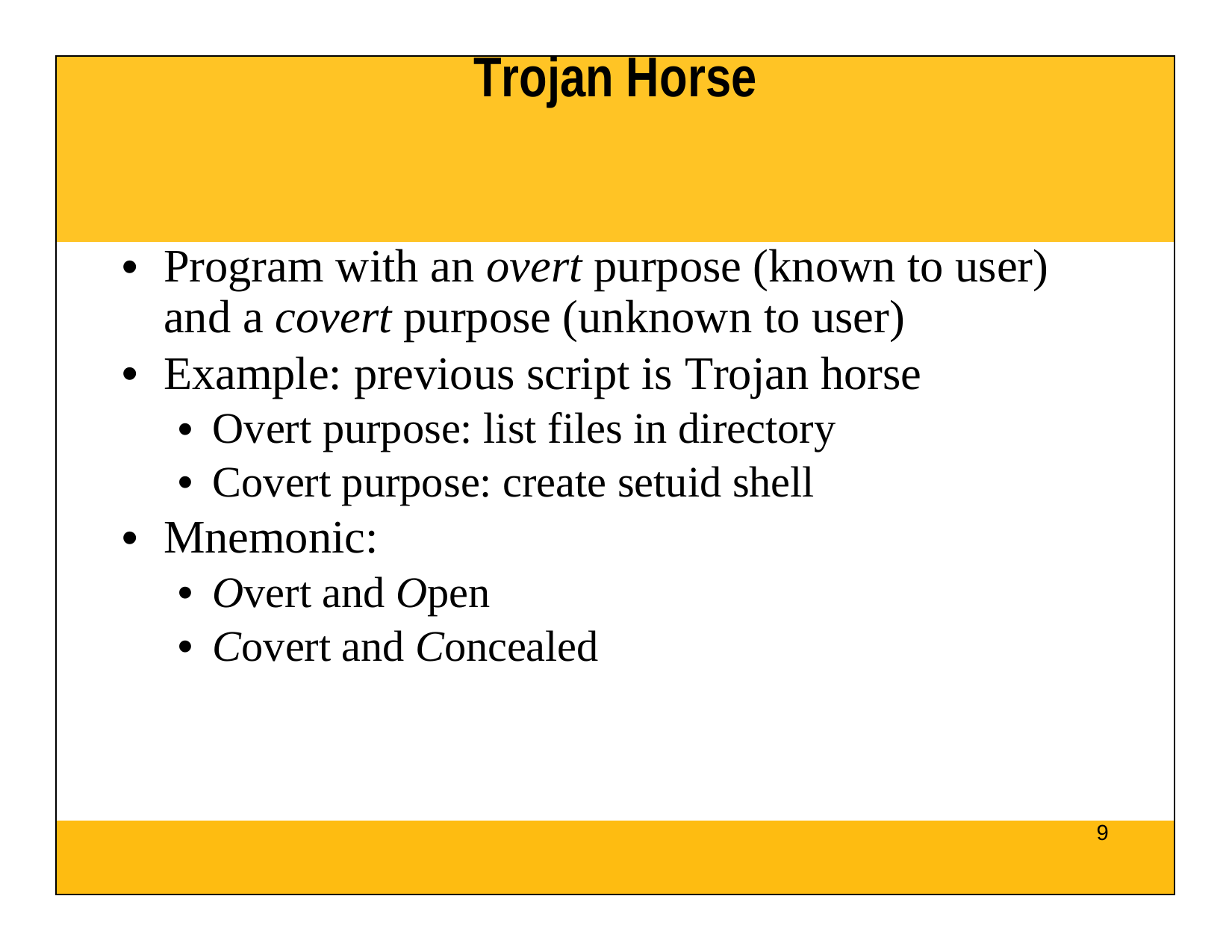

| Trojan Horse |
| --- |
| Program with an overt purpose (known to user) and a covert purpose (unknown to user) Example: previous script is Trojan horse Overt purpose: list files in directory Covert purpose: create setuid shell Mnemonic: Overt and Open Covert and Concealed |
| 9 |